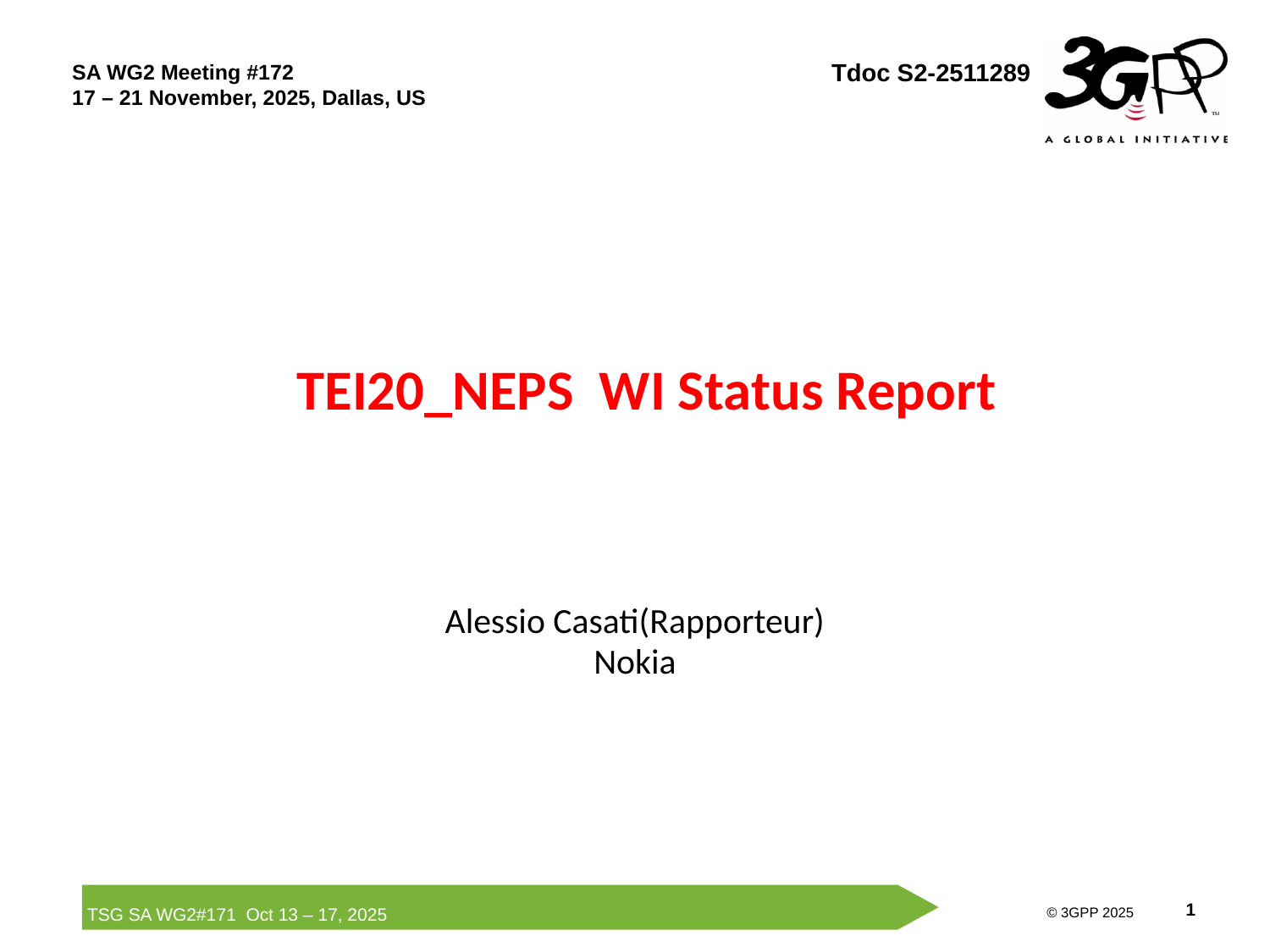

SA WG2 Meeting #172
17 – 21 November, 2025, Dallas, US
Tdoc S2-2511289
# TEI20_NEPS  WI Status Report
Alessio Casati(Rapporteur)
Nokia